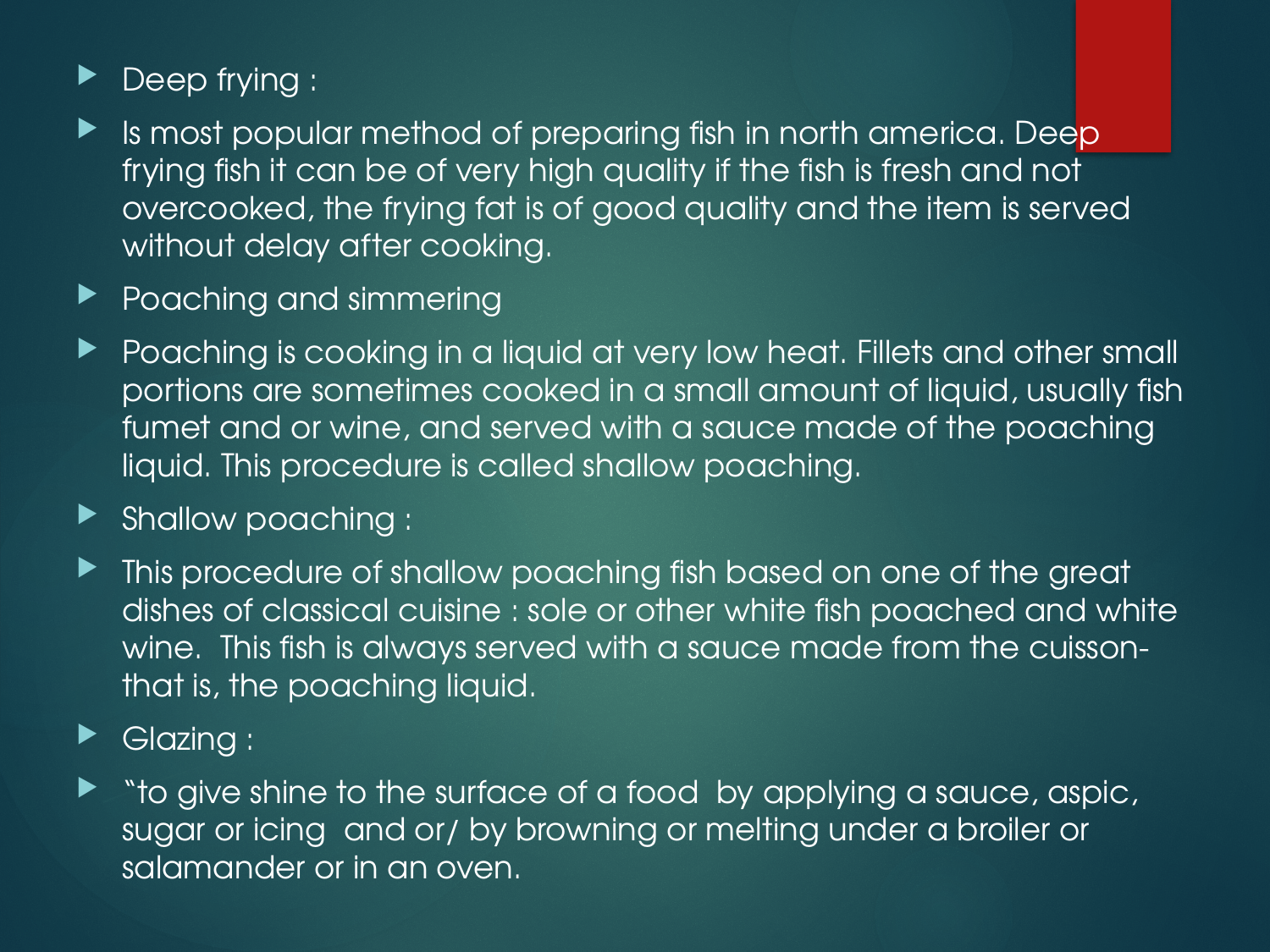

Deep frying :
Is most popular method of preparing fish in north america. Deep frying fish it can be of very high quality if the fish is fresh and not overcooked, the frying fat is of good quality and the item is served without delay after cooking.
Poaching and simmering
Poaching is cooking in a liquid at very low heat. Fillets and other small portions are sometimes cooked in a small amount of liquid, usually fish fumet and or wine, and served with a sauce made of the poaching liquid. This procedure is called shallow poaching.
Shallow poaching :
This procedure of shallow poaching fish based on one of the great dishes of classical cuisine : sole or other white fish poached and white wine.  This fish is always served with a sauce made from the cuisson- that is, the poaching liquid.
Glazing :
“to give shine to the surface of a food  by applying a sauce, aspic, sugar or icing  and or/ by browning or melting under a broiler or salamander or in an oven.